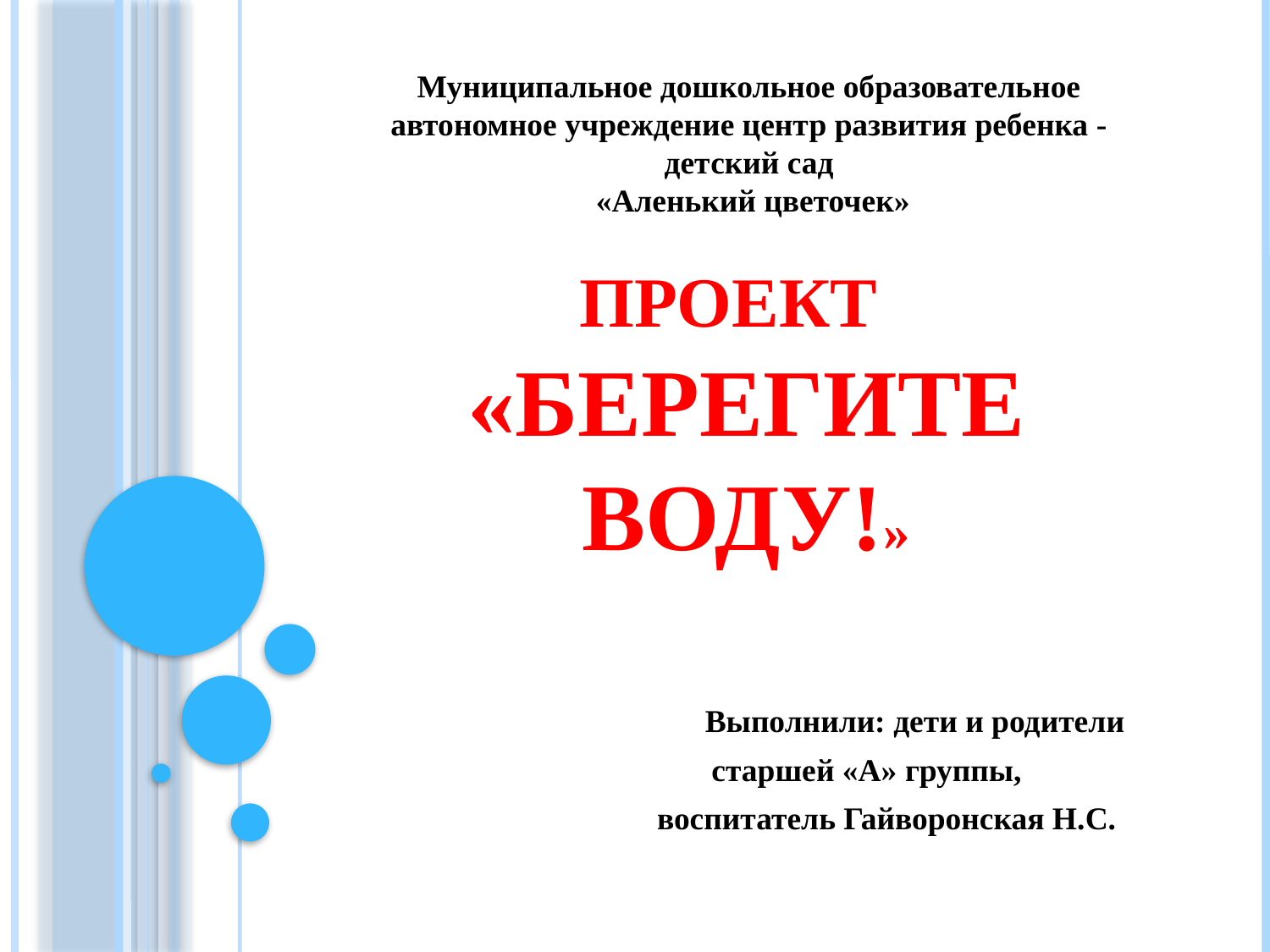

# Проект «Берегите воду!»
Муниципальное дошкольное образовательное автономное учреждение центр развития ребенка - детский сад
 «Аленький цветочек»
                                          Выполнили: дети и родители
                              старшей «А» группы,
                                   воспитатель Гайворонская Н.С.